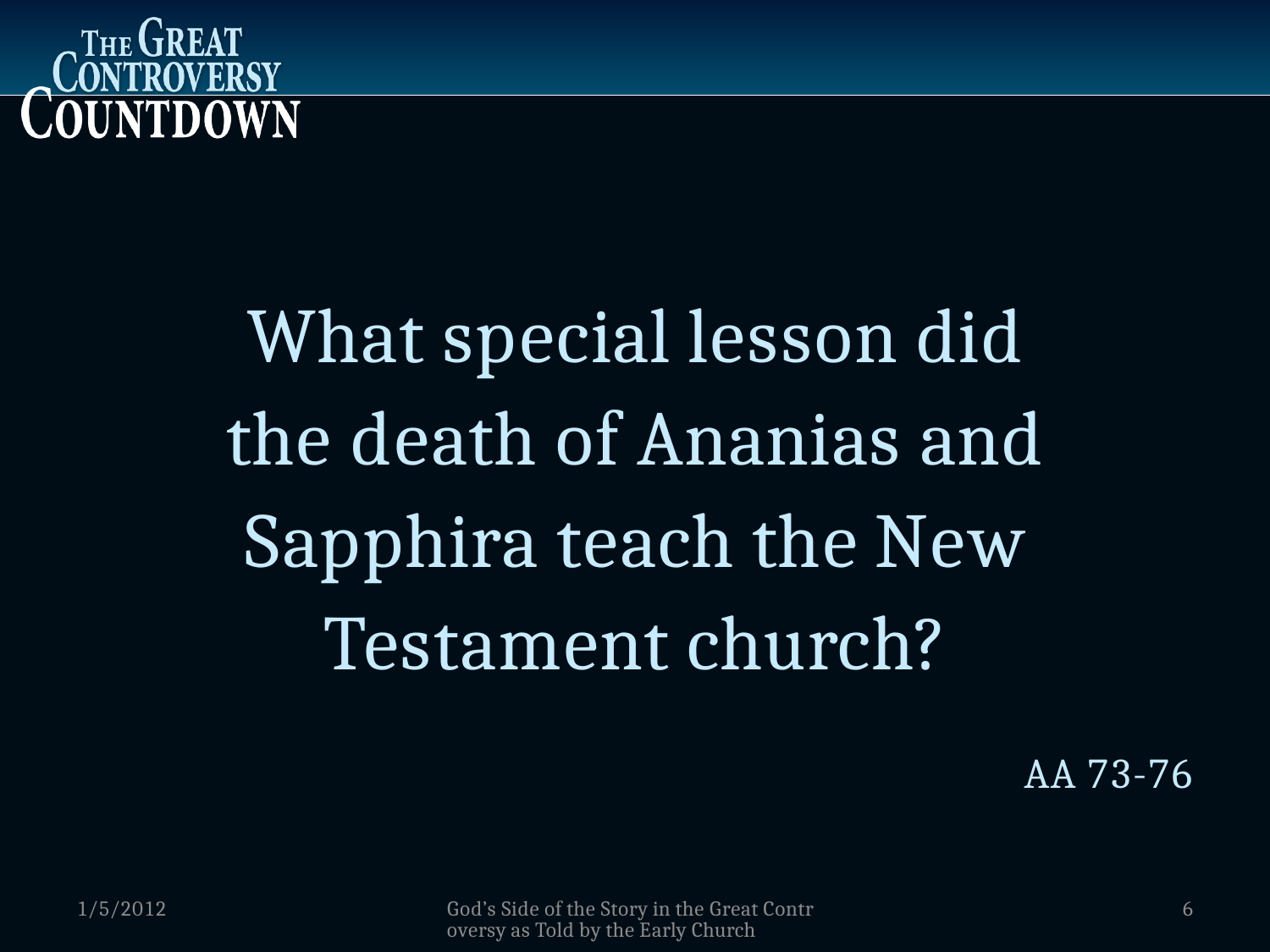

What special lesson did
the death of Ananias and Sapphira teach the New Testament church?

AA 73-76
1/5/2012
God’s Side of the Story in the Great Controversy as Told by the Early Church
6